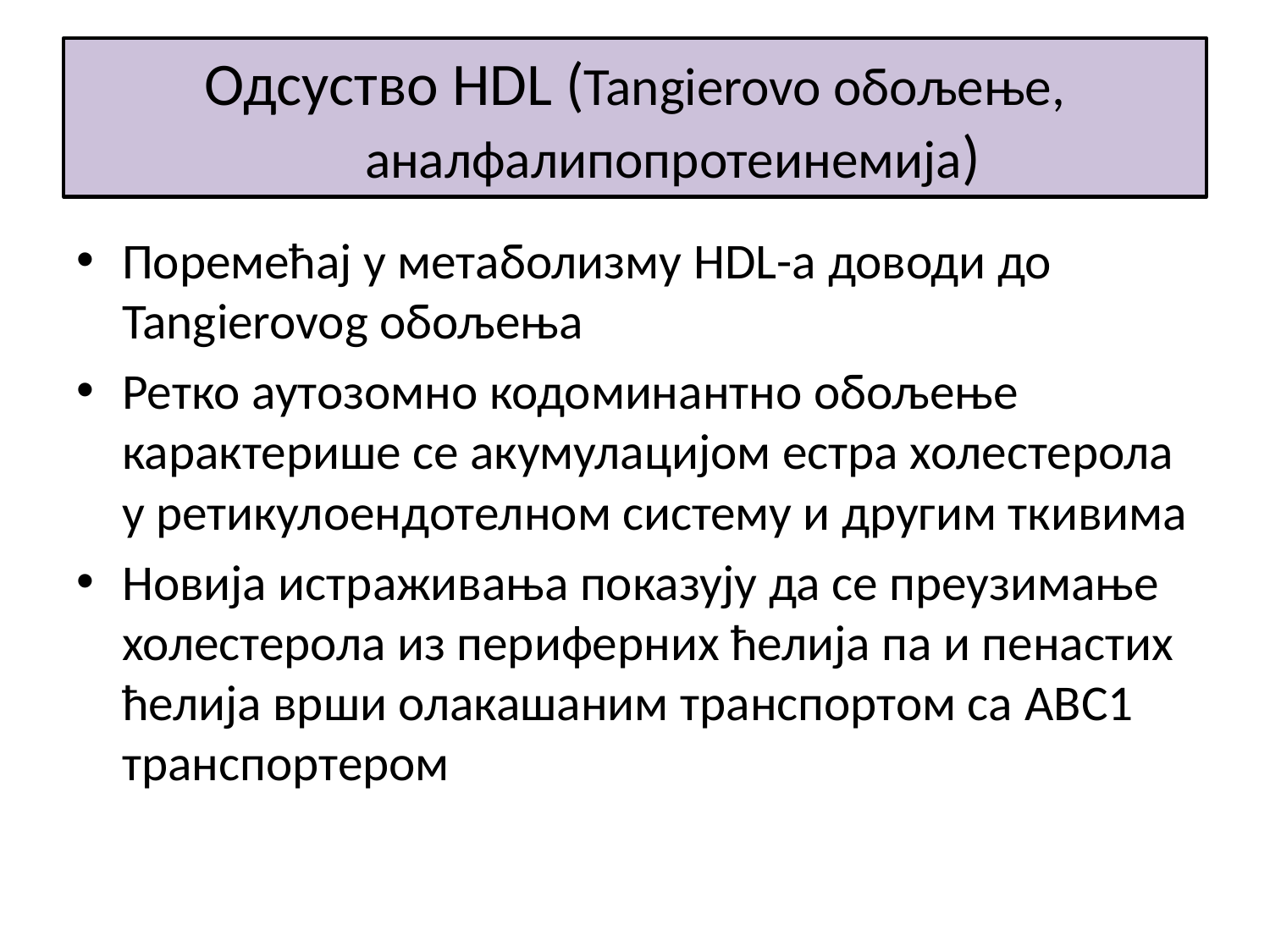

# Одсуство HDL (Tangierovo обољење, аналфалипопротеинемија)
Поремећај у метаболизму HDL-a доводи до Tangierovog обољења
Ретко аутозомно кодоминантно обољење карактерише се акумулацијом естра холестерола у ретикулоендотелном систему и другим ткивима
Новија истраживања показују да се преузимање холестерола из периферних ћелија па и пенастих ћелија врши олакашаним транспортом са ABC1 транспортером